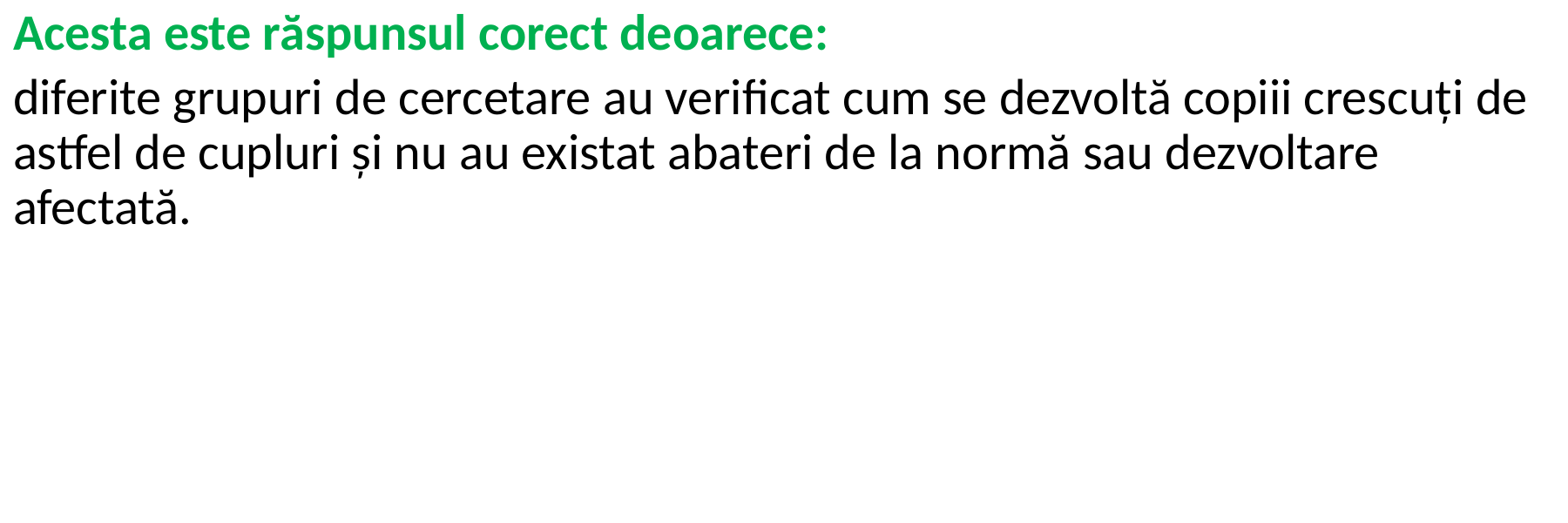

Acesta este răspunsul corect deoarece:
diferite grupuri de cercetare au verificat cum se dezvoltă copiii crescuți de astfel de cupluri și nu au existat abateri de la normă sau dezvoltare afectată.